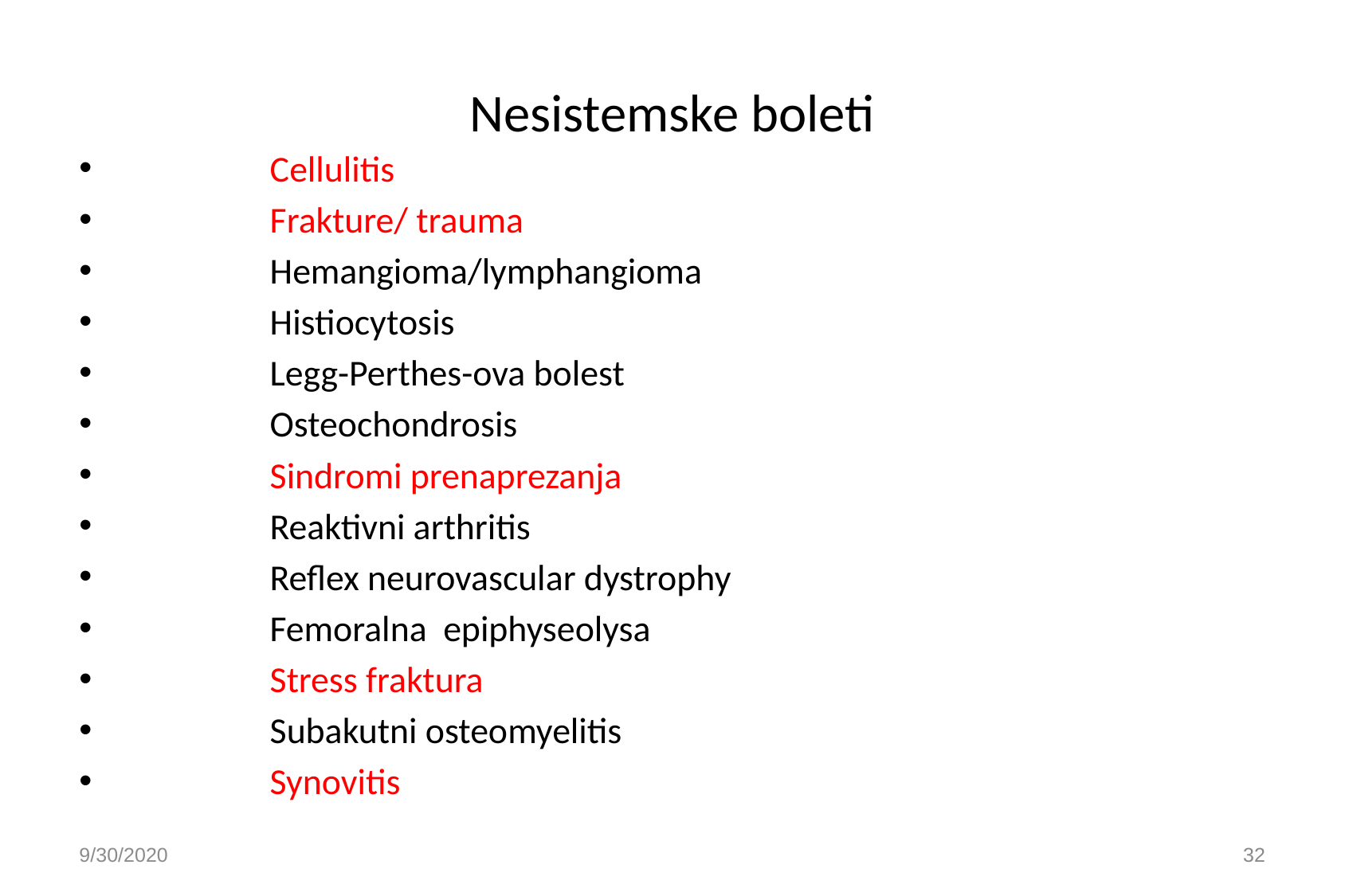

# Nesistemske boleti
    Cellulitis
    Frakture/ trauma
    Hemangioma/lymphangioma
    Histiocytosis
    Legg-Perthes-ova bolest
    Osteochondrosis
    Sindromi prenaprezanja
    Reaktivni arthritis
    Reflex neurovascular dystrophy
    Femoralna  epiphyseolysa
    Stress fraktura
    Subakutni osteomyelitis
    Synovitis

9/30/2020
32